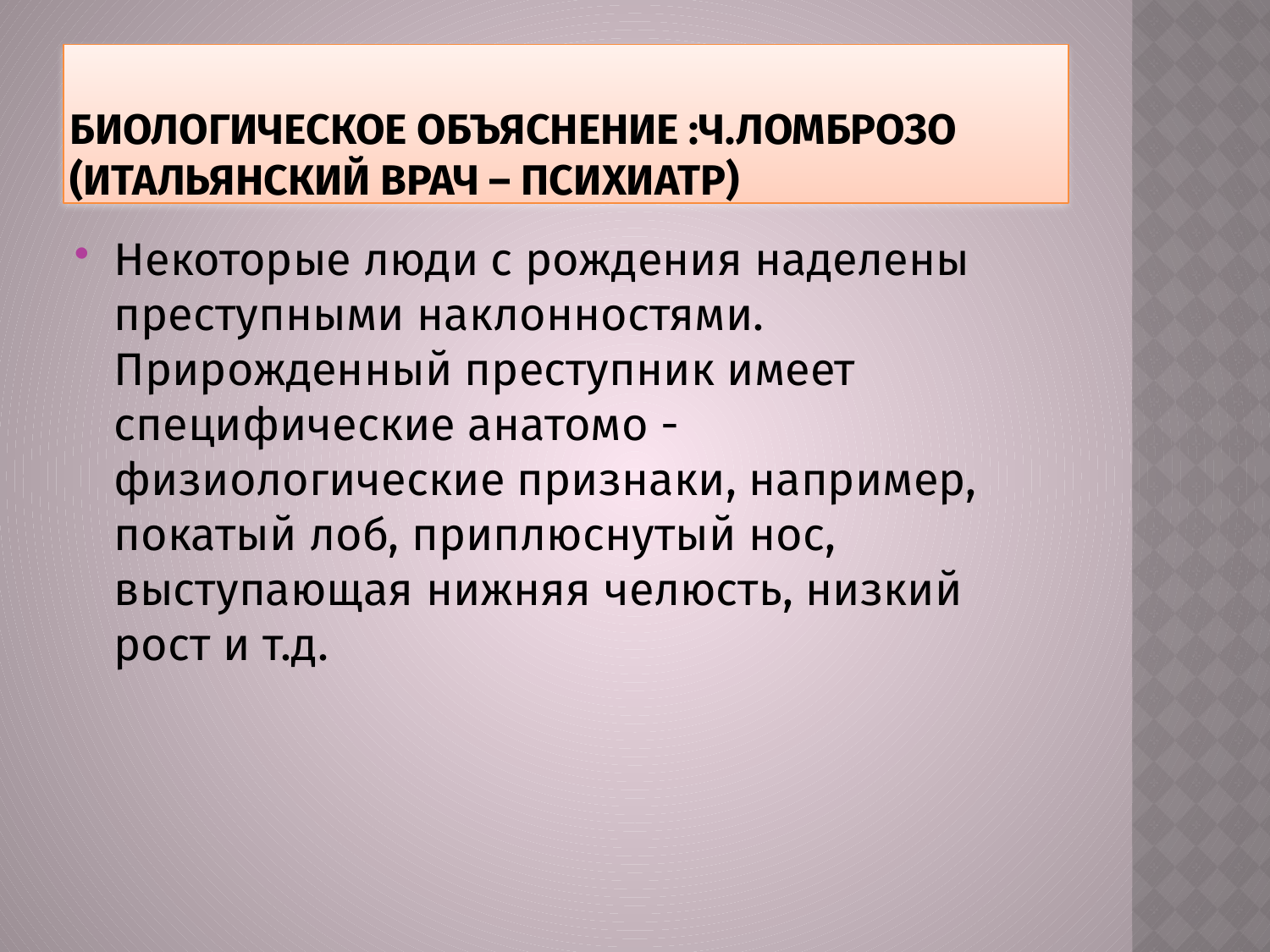

# Биологическое объяснение :Ч.Ломброзо (итальянский врач – психиатр)
Некоторые люди с рождения наделены преступными наклонностями. Прирожденный преступник имеет специфические анатомо - физиологические признаки, например, покатый лоб, приплюснутый нос, выступающая нижняя челюсть, низкий рост и т.д.